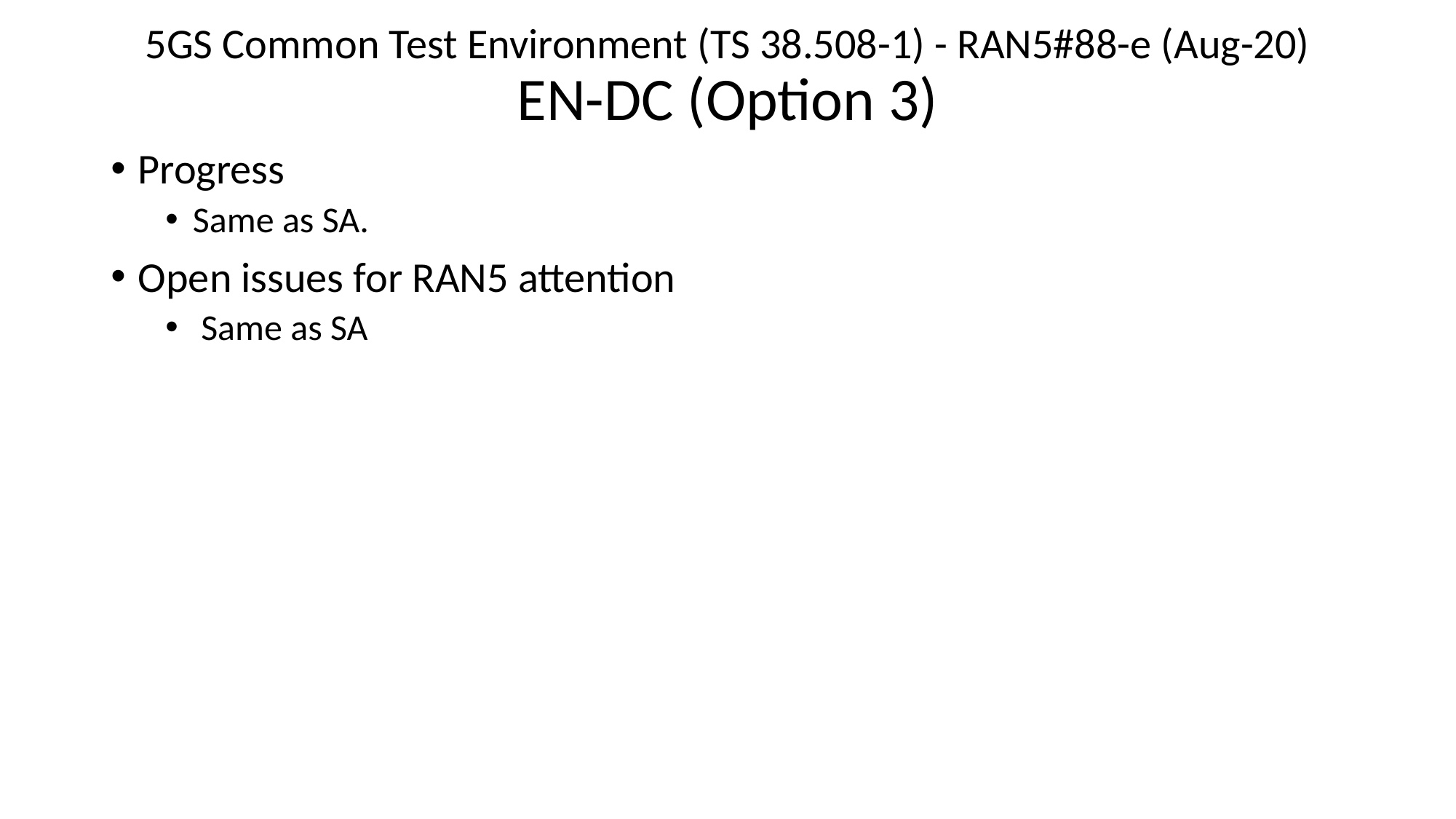

# 5GS Common Test Environment (TS 38.508-1) - RAN5#88-e (Aug-20) EN-DC (Option 3)
Progress
Same as SA.
Open issues for RAN5 attention
 Same as SA